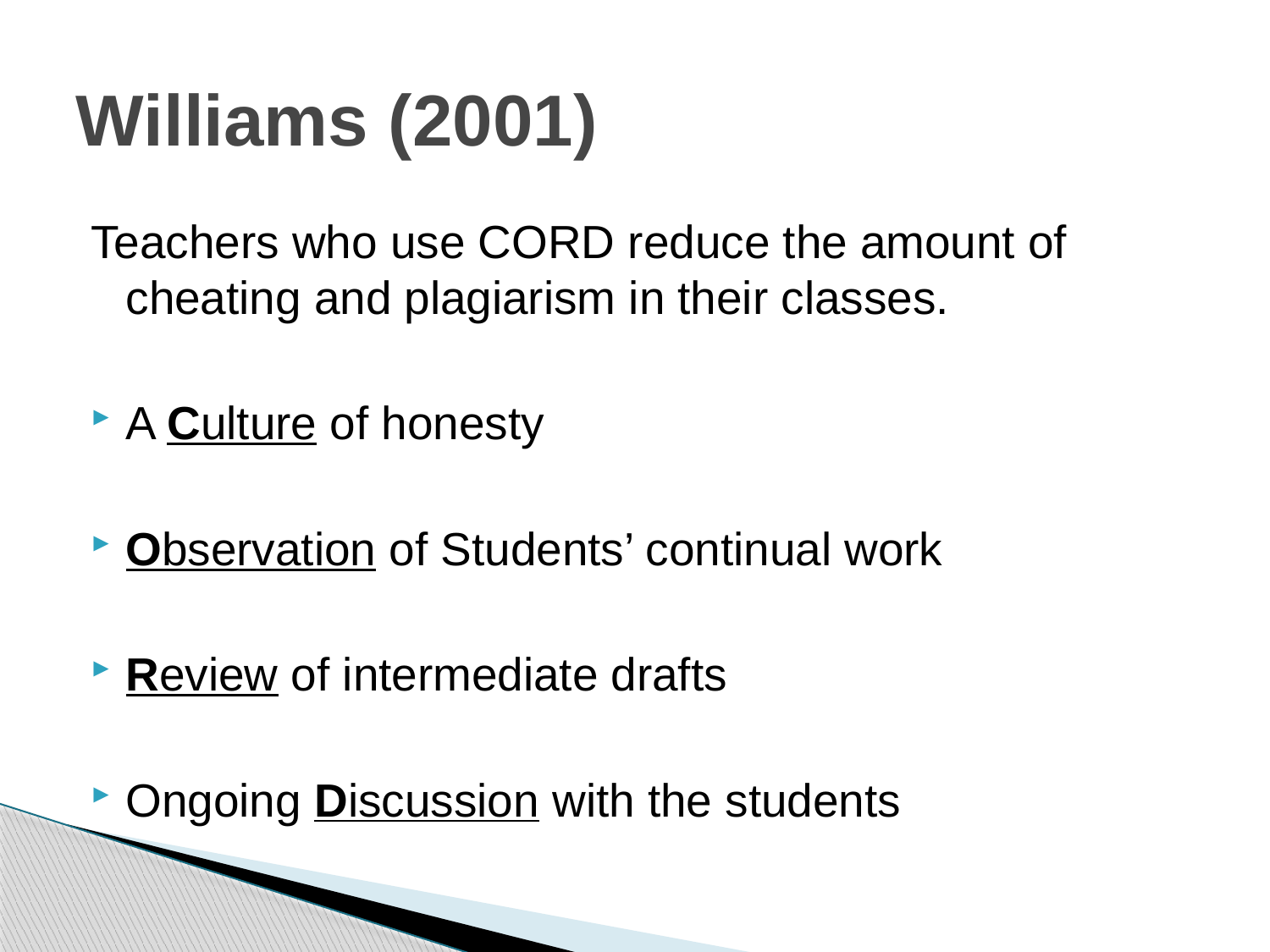

# Williams (2001)
Teachers who use CORD reduce the amount of cheating and plagiarism in their classes.

A Culture of honesty

Observation of Students’ continual work

Review of intermediate drafts

Ongoing Discussion with the students